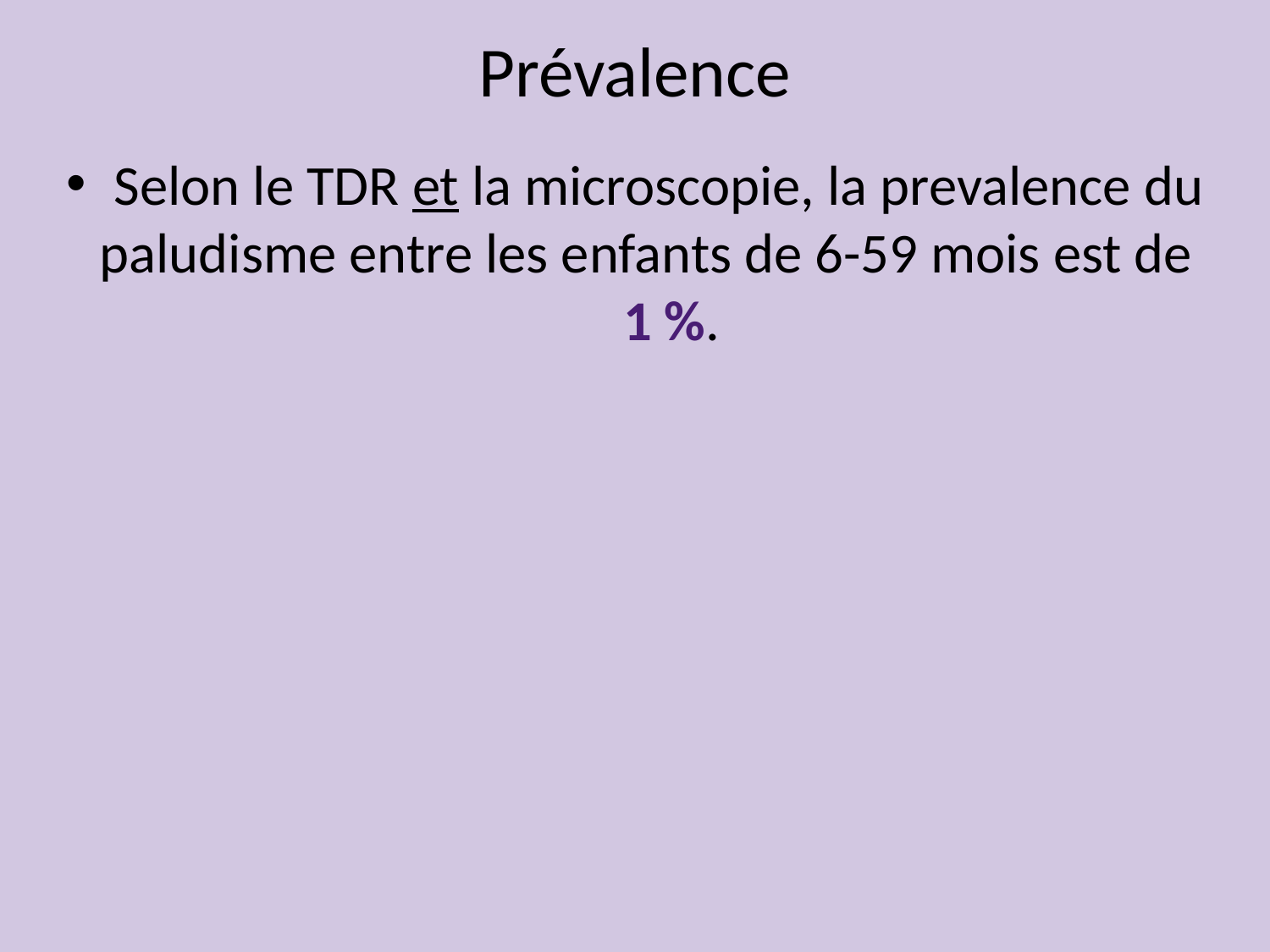

Prévalence
Selon le TDR et la microscopie, la prevalence du paludisme entre les enfants de 6-59 mois est de      1 %.